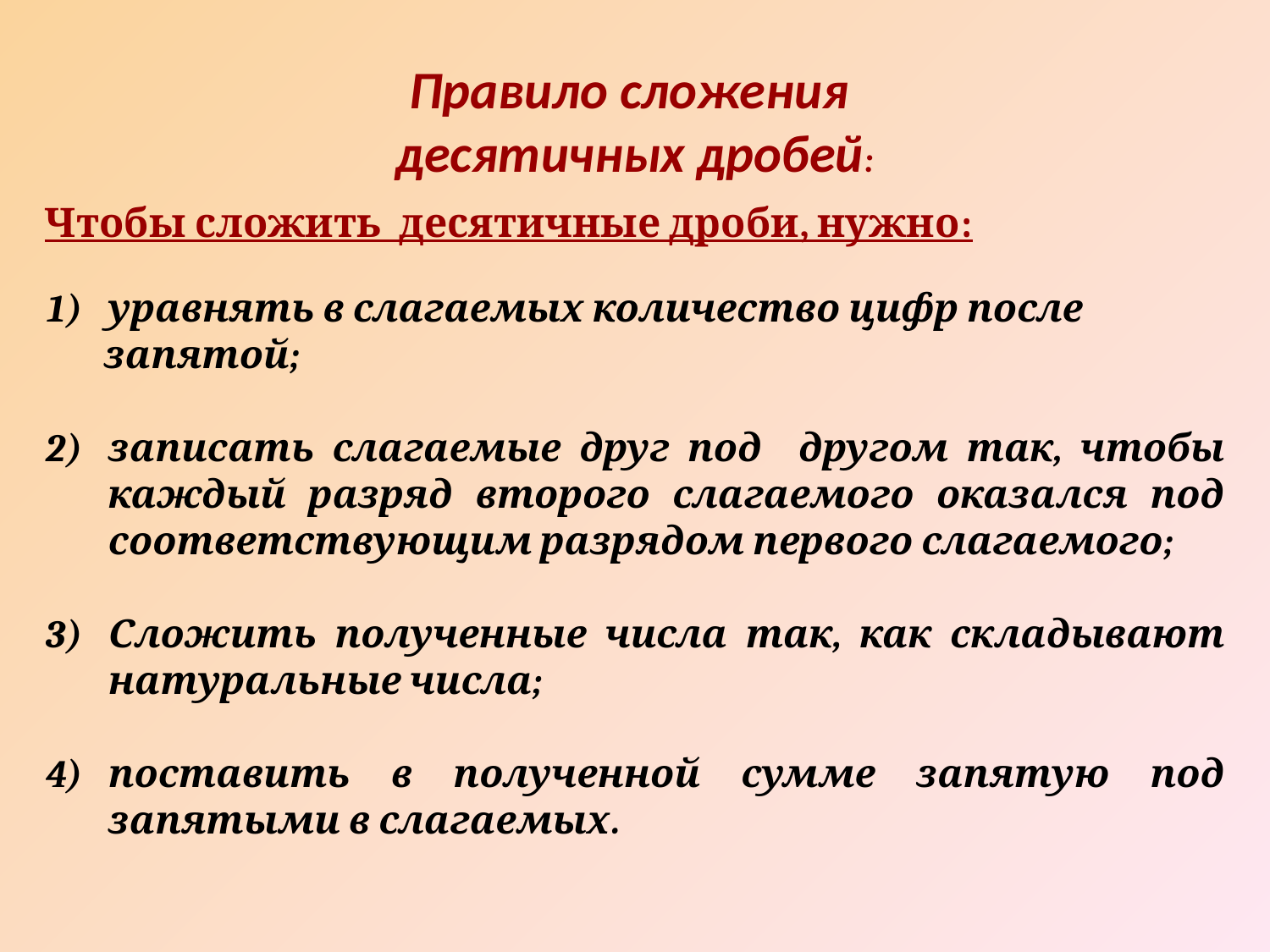

Правило сложения
десятичных дробей:
Чтобы сложить  десятичные дроби, нужно:

уравнять в слагаемых количество цифр после
       запятой;

записать слагаемые друг под  другом так, чтобы каждый разряд второго слагаемого оказался под соответствующим разрядом первого слагаемого;

Сложить полученные числа так, как складывают натуральные числа;

поставить в полученной сумме запятую под запятыми в слагаемых.